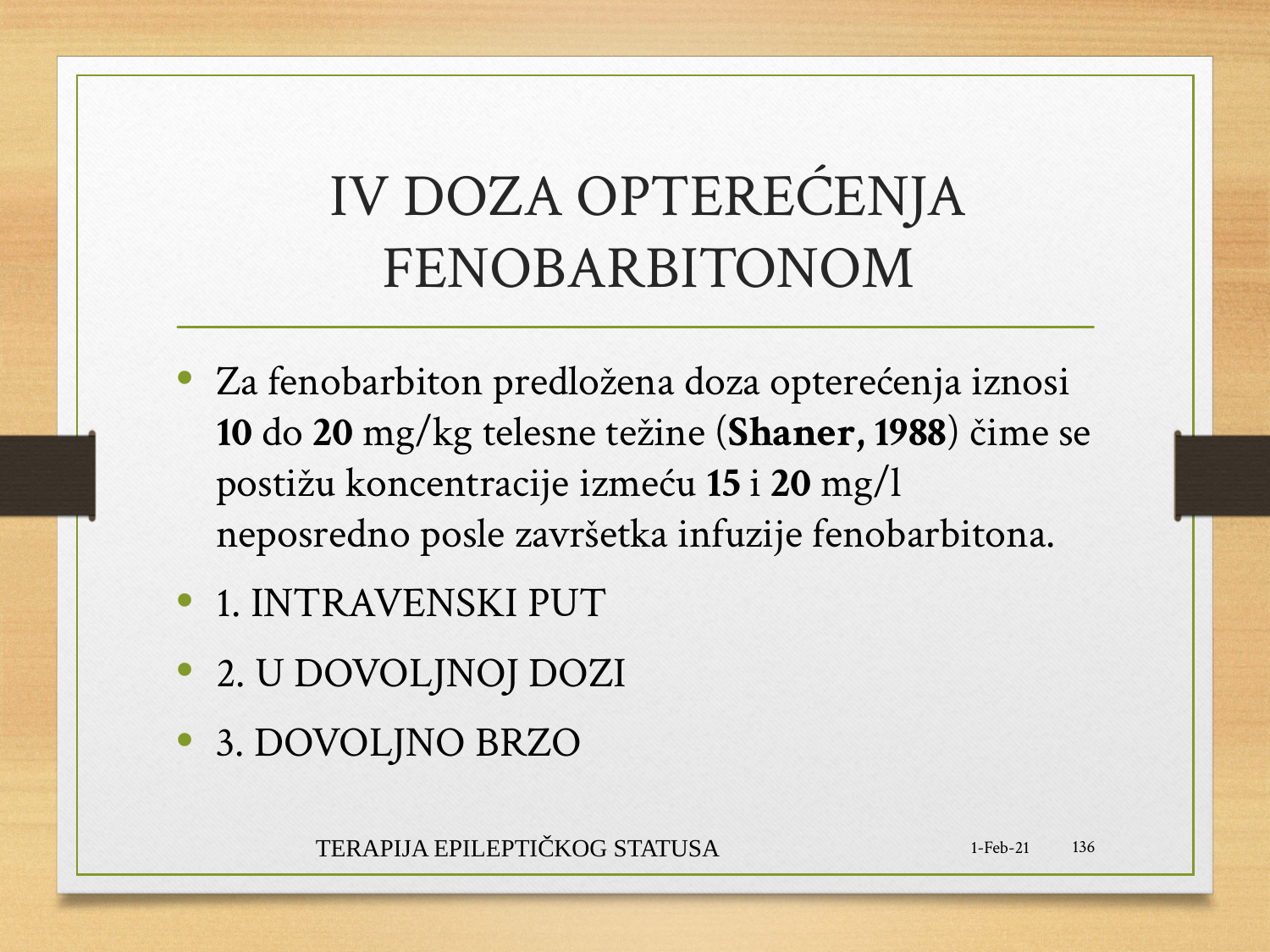

# IV DOZA OPTEREĆENJA FENOBARBITONOM
Za fenobarbiton predložena doza opterećenja iznosi 10 do 20 mg/kg telesne težine (Shaner, 1988) čime se postižu koncentracije izmeću 15 i 20 mg/l neposredno posle završetka infuzije fenobarbitona.
1. INTRAVENSKI PUT
2. U DOVOLJNOJ DOZI
3. DOVOLJNO BRZO

TERAPIJA EPILEPTIČKOG STATUSA
1-Feb-21
136